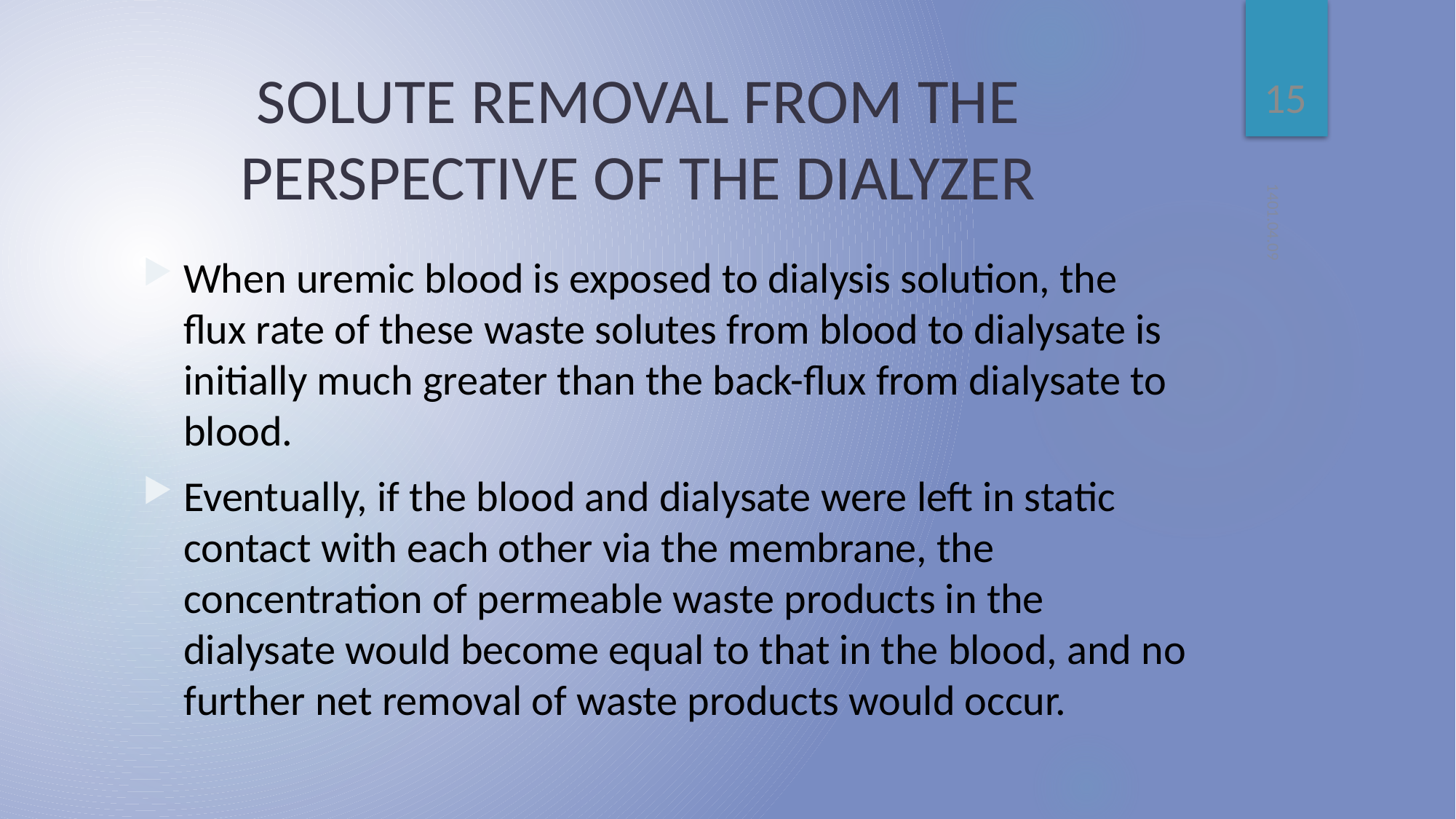

15
# SOLUTE REMOVAL FROM THE PERSPECTIVE OF THE DIALYZER
1401.04.09
When uremic blood is exposed to dialysis solution, the flux rate of these waste solutes from blood to dialysate is initially much greater than the back-flux from dialysate to blood.
Eventually, if the blood and dialysate were left in static contact with each other via the membrane, the concentration of permeable waste products in the dialysate would become equal to that in the blood, and no further net removal of waste products would occur.